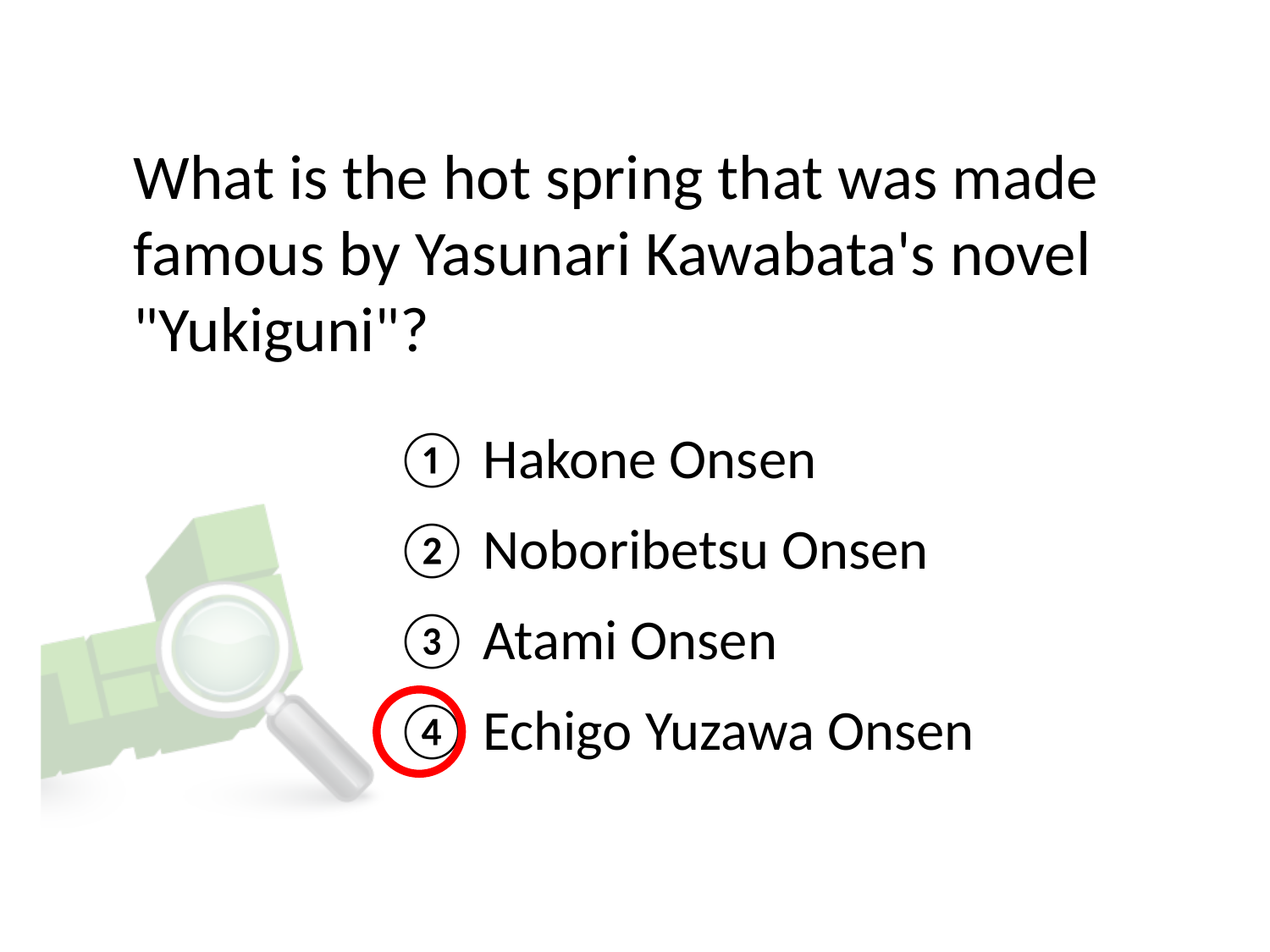

# What is the hot spring that was made famous by Yasunari Kawabata's novel "Yukiguni"?
① Hakone Onsen
② Noboribetsu Onsen
③ Atami Onsen
④ Echigo Yuzawa Onsen